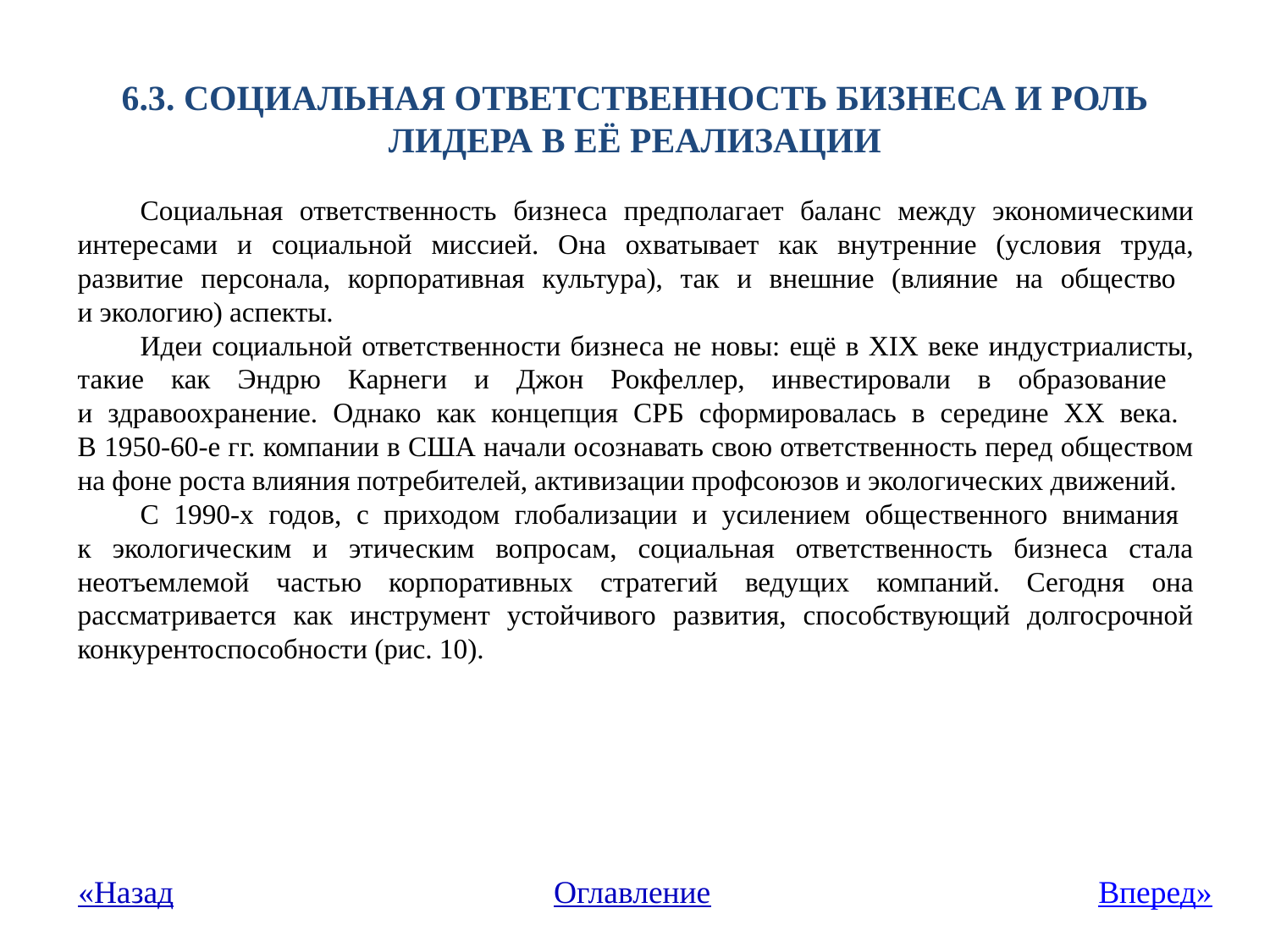

# 6.3. Социальная ответственность бизнеса и роль лидера в её реализации
Социальная ответственность бизнеса предполагает баланс между экономическими интересами и социальной миссией. Она охватывает как внутренние (условия труда, развитие персонала, корпоративная культура), так и внешние (влияние на общество
и экологию) аспекты.
Идеи социальной ответственности бизнеса не новы: ещё в XIX веке индустриалисты, такие как Эндрю Карнеги и Джон Рокфеллер, инвестировали в образование
и здравоохранение. Однако как концепция СРБ сформировалась в середине XX века.
В 1950-60-е гг. компании в США начали осознавать свою ответственность перед обществом на фоне роста влияния потребителей, активизации профсоюзов и экологических движений.
С 1990-х годов, с приходом глобализации и усилением общественного внимания
к экологическим и этическим вопросам, социальная ответственность бизнеса стала неотъемлемой частью корпоративных стратегий ведущих компаний. Сегодня она рассматривается как инструмент устойчивого развития, способствующий долгосрочной конкурентоспособности (рис. 10).

«Назад
Оглавление
Вперед»